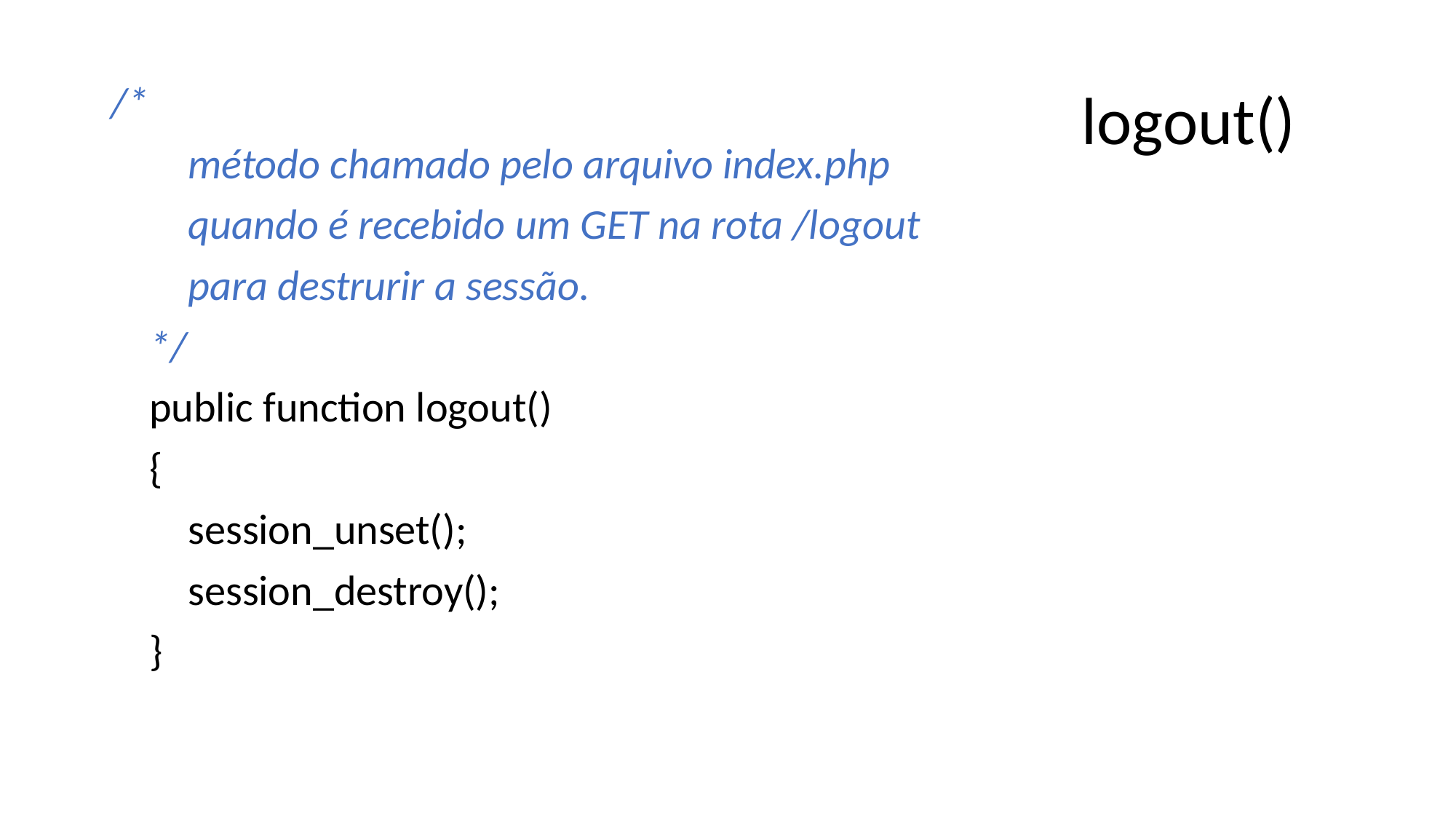

# logout()
/*
        método chamado pelo arquivo index.php
        quando é recebido um GET na rota /logout
        para destrurir a sessão.
    */
    public function logout()
    {
        session_unset();
        session_destroy();
    }